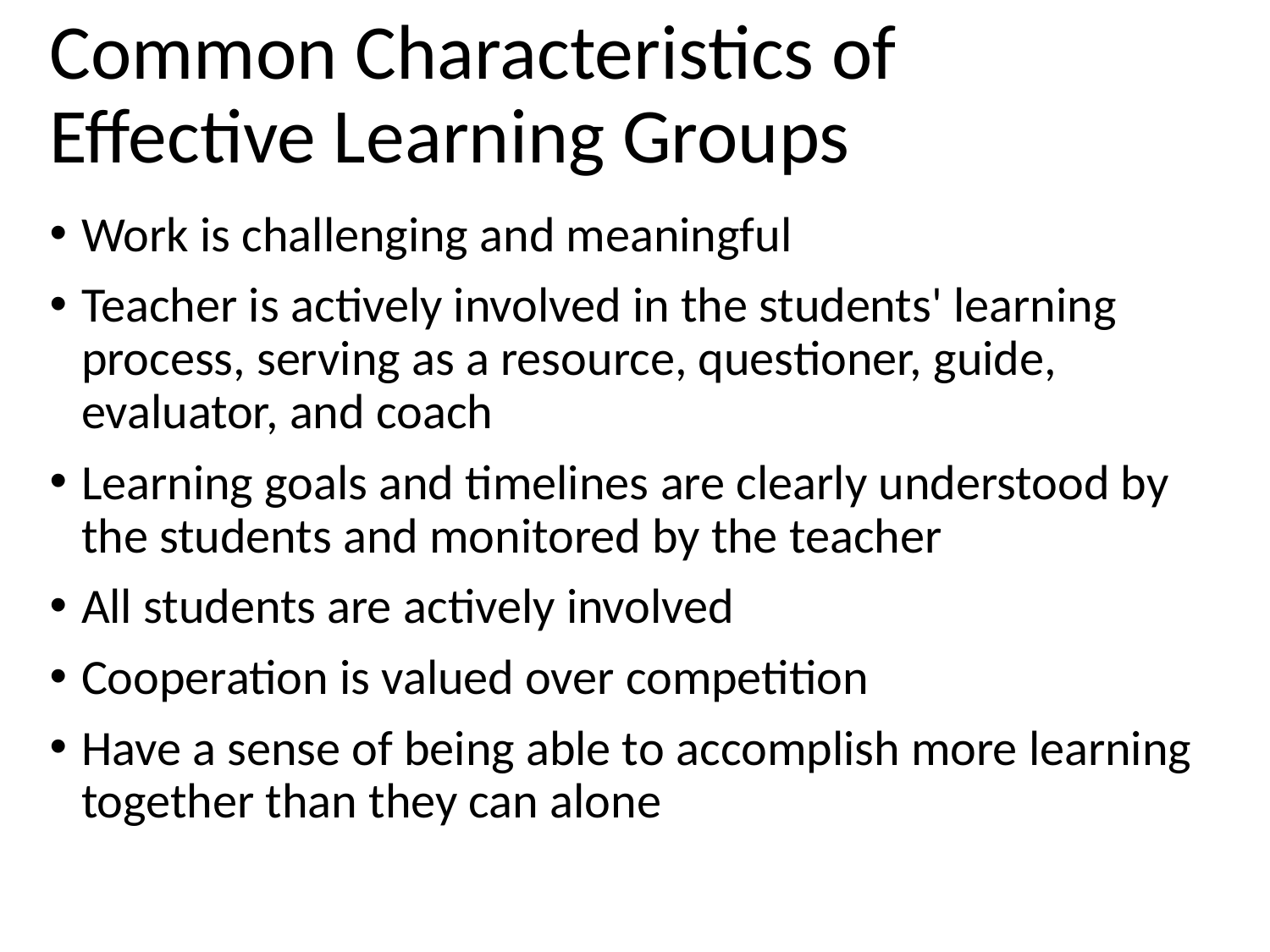

# Common Characteristics of Effective Learning Groups
Work is challenging and meaningful
Teacher is actively involved in the students' learning process, serving as a resource, questioner, guide, evaluator, and coach
Learning goals and timelines are clearly understood by the students and monitored by the teacher
All students are actively involved
Cooperation is valued over competition
Have a sense of being able to accomplish more learning together than they can alone